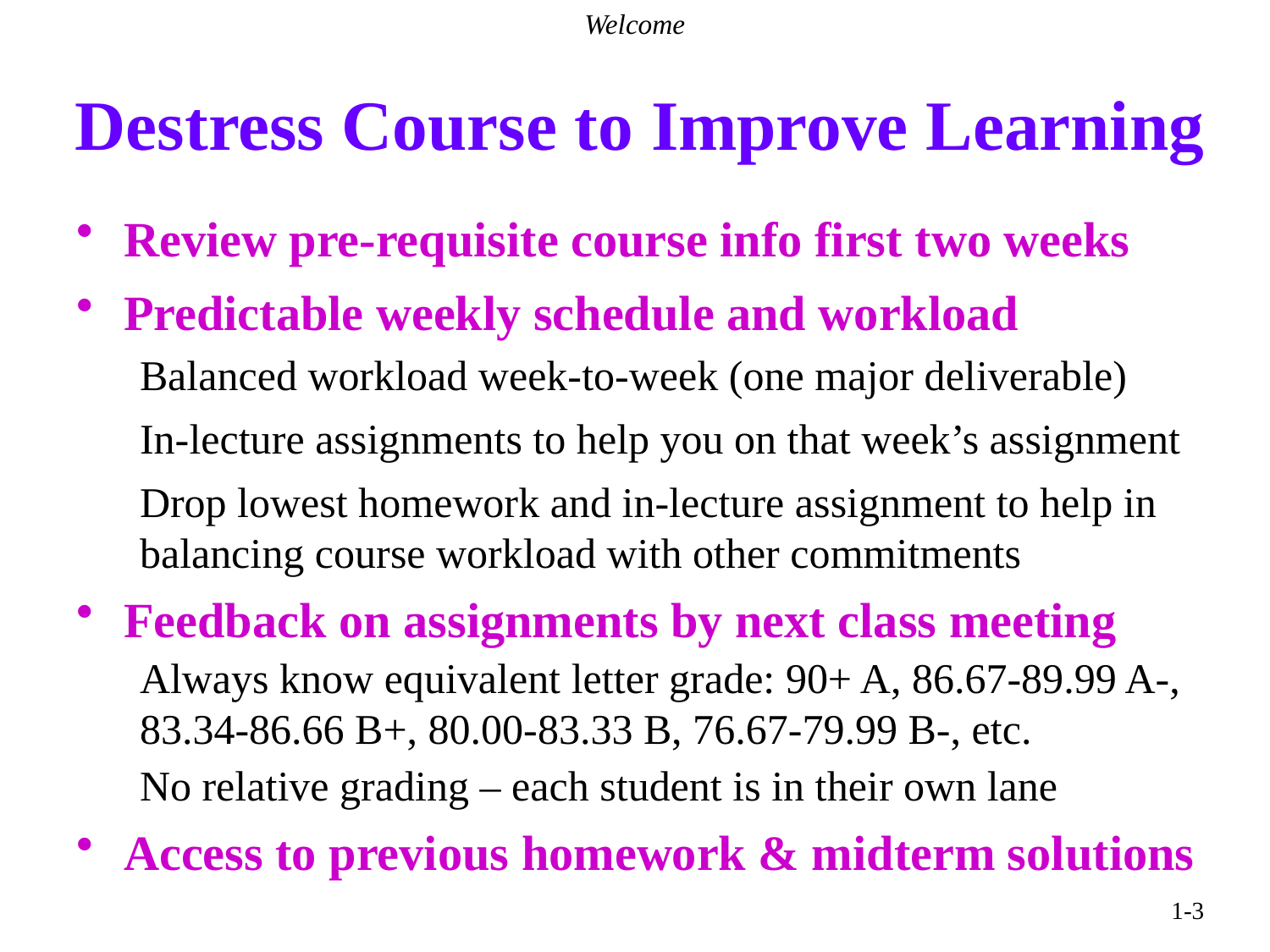

Welcome
# Destress Course to Improve Learning
Review pre-requisite course info first two weeks
Predictable weekly schedule and workload
Balanced workload week-to-week (one major deliverable)
In-lecture assignments to help you on that week’s assignment
Drop lowest homework and in-lecture assignment to help in balancing course workload with other commitments
Feedback on assignments by next class meeting
Always know equivalent letter grade: 90+ A, 86.67-89.99 A-, 83.34-86.66 B+, 80.00-83.33 B, 76.67-79.99 B-, etc.
No relative grading – each student is in their own lane
Access to previous homework & midterm solutions
1-3